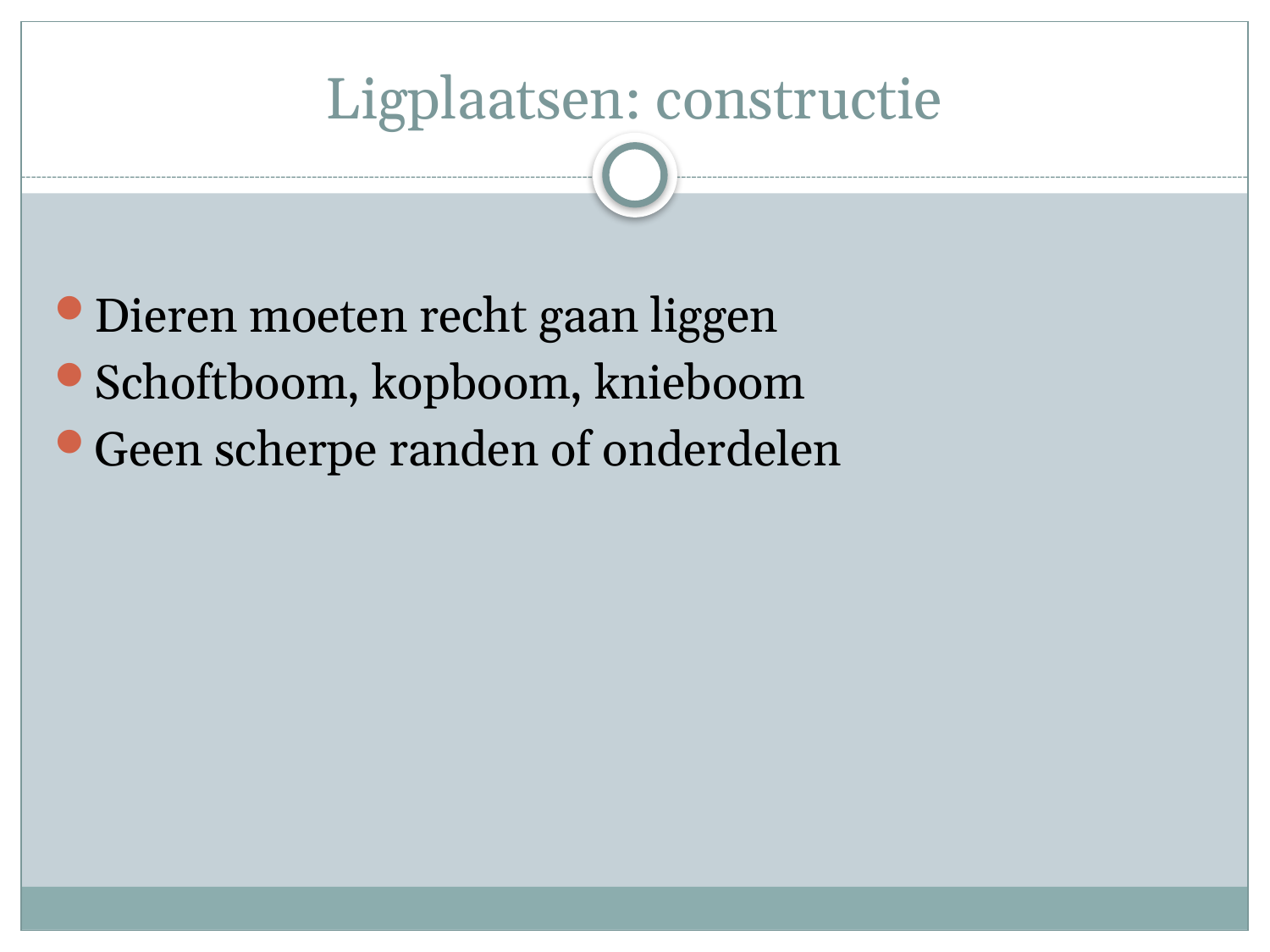

# Ligplaatsen: constructie

Dieren moeten recht gaan liggen
Schoftboom, kopboom, knieboom
Geen scherpe randen of onderdelen